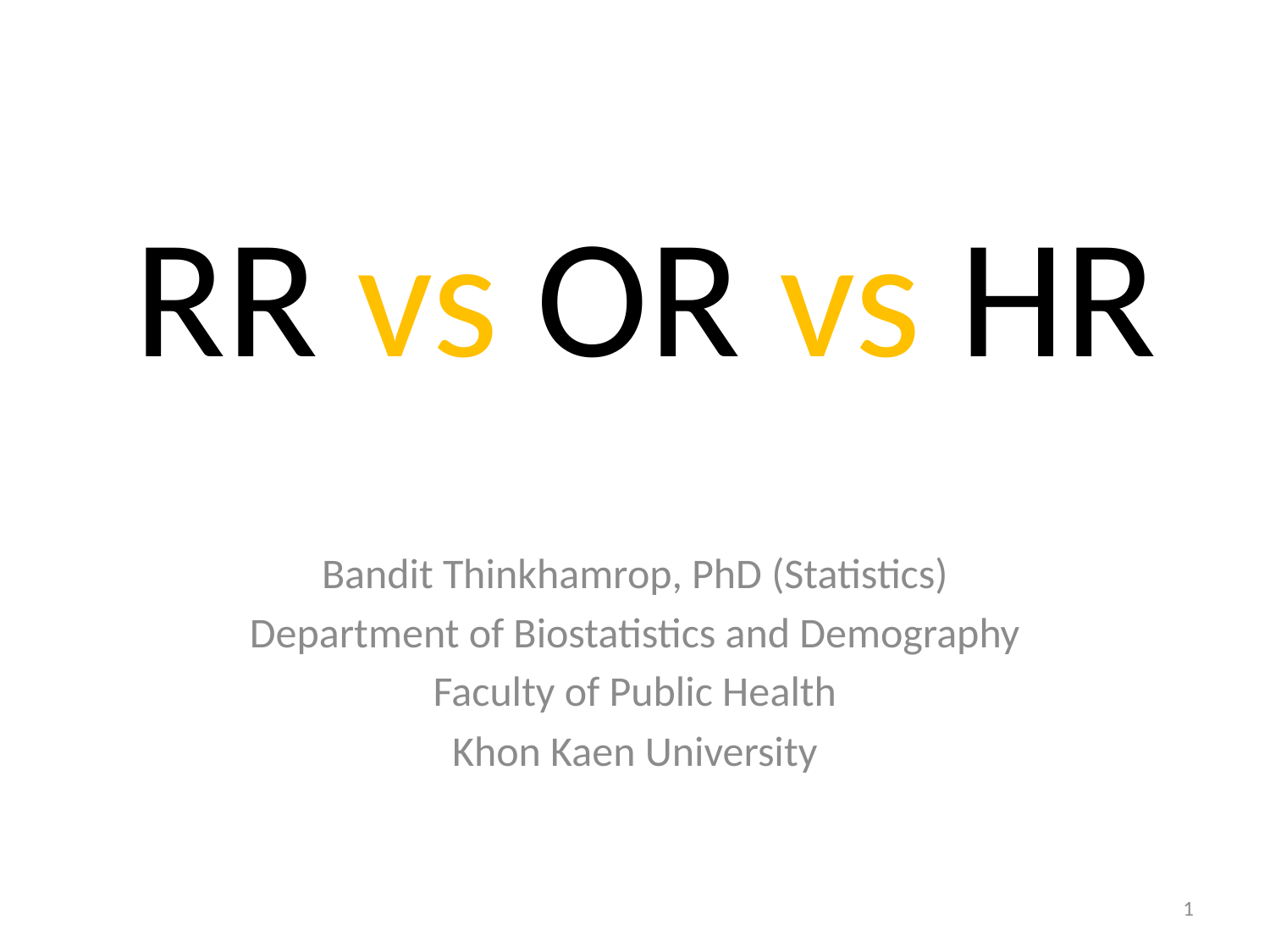

# RR vs OR vs HR
Bandit Thinkhamrop, PhD (Statistics)
Department of Biostatistics and Demography
Faculty of Public Health
Khon Kaen University
1